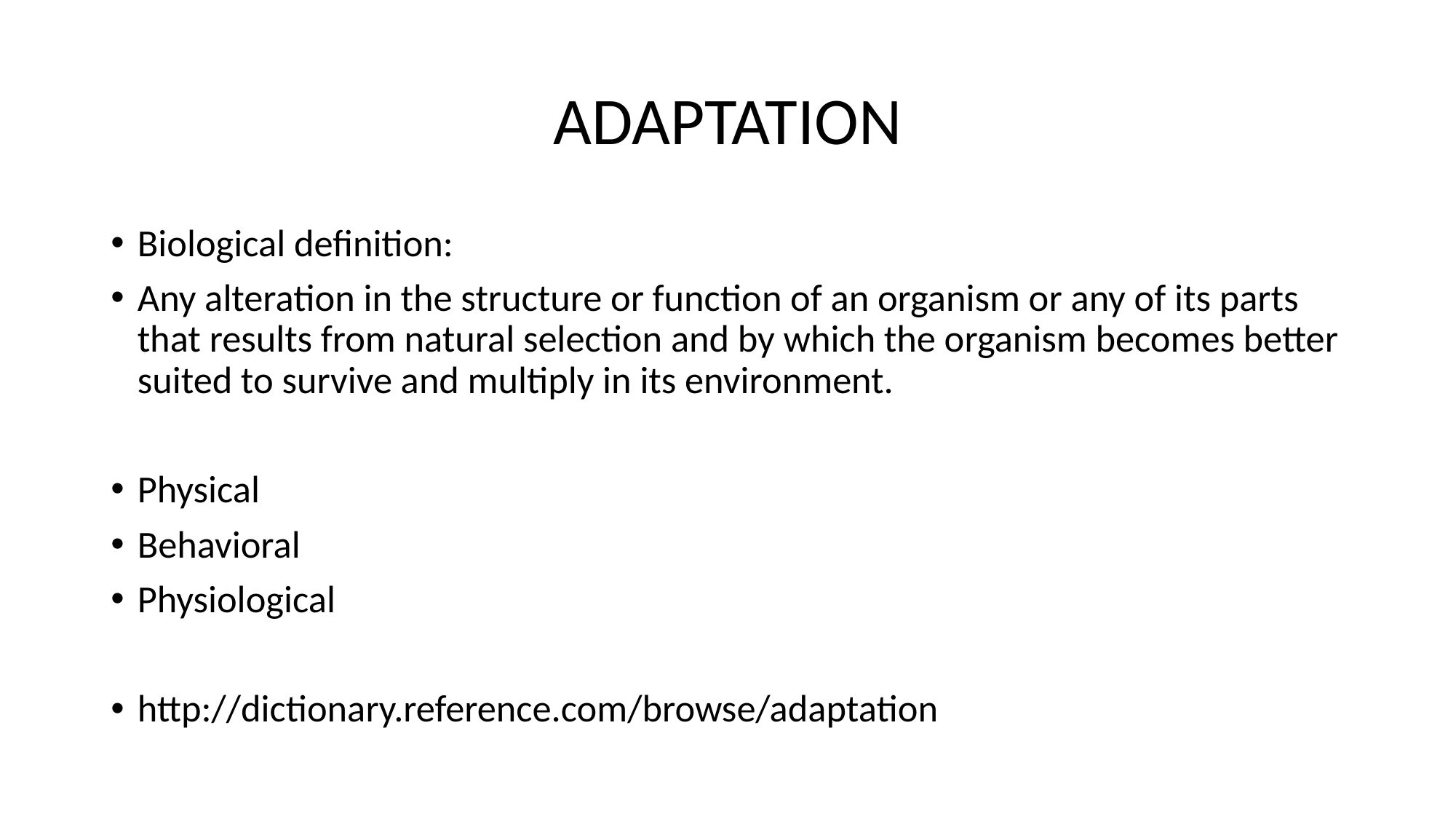

# ADAPTATION
Biological definition:
Any alteration in the structure or function of an organism or any of its parts that results from natural selection and by which the organism becomes better suited to survive and multiply in its environment.

Physical
Behavioral
Physiological

http://dictionary.reference.com/browse/adaptation